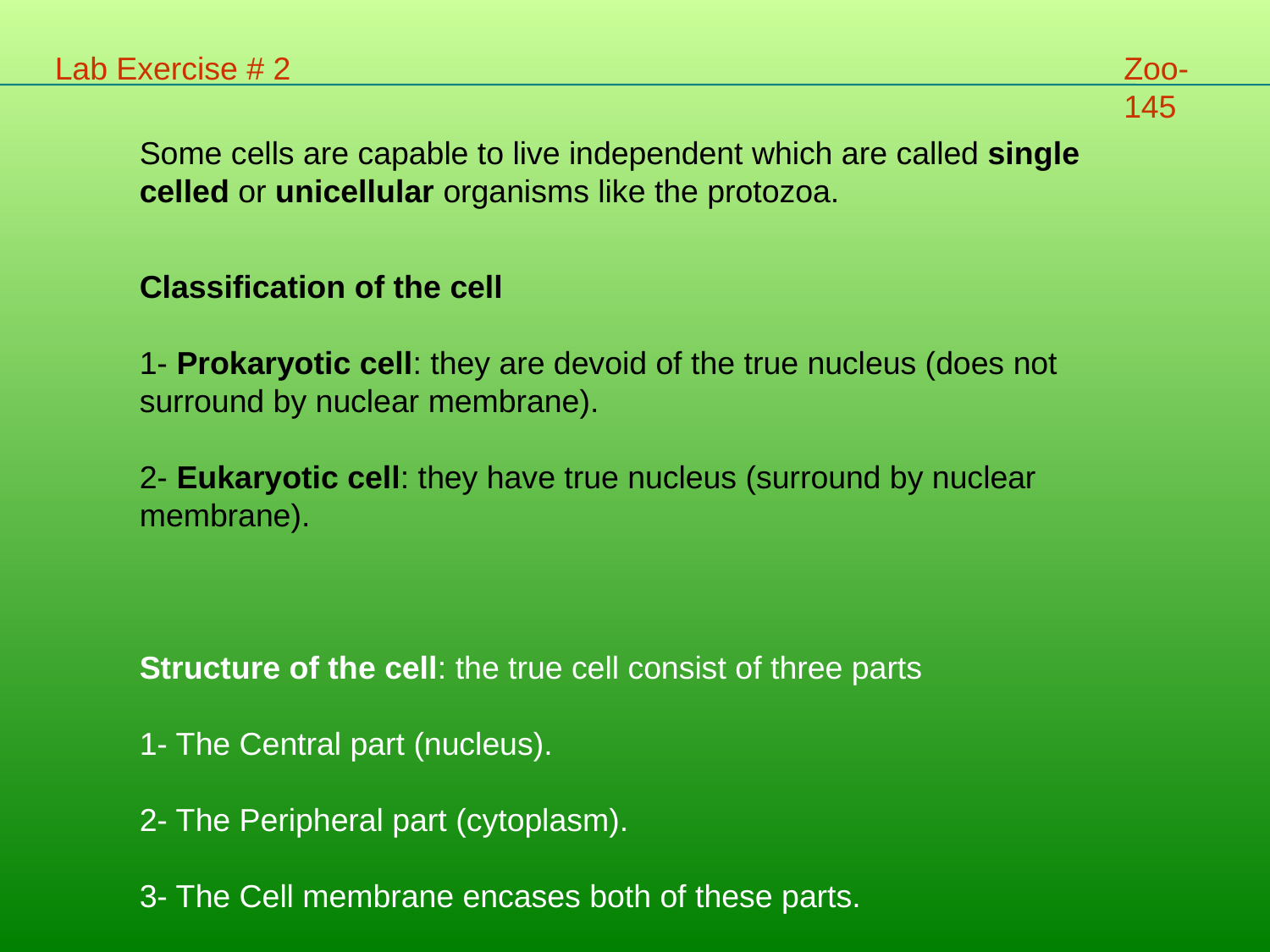

Lab Exercise # 2
Zoo- 145

Some cells are capable to live independent which are called single celled or unicellular organisms like the protozoa.
Classification of the cell

1- Prokaryotic cell: they are devoid of the true nucleus (does not surround by nuclear membrane).

2- Eukaryotic cell: they have true nucleus (surround by nuclear membrane).

Structure of the cell: the true cell consist of three parts

1- The Central part (nucleus).

2- The Peripheral part (cytoplasm).

3- The Cell membrane encases both of these parts.